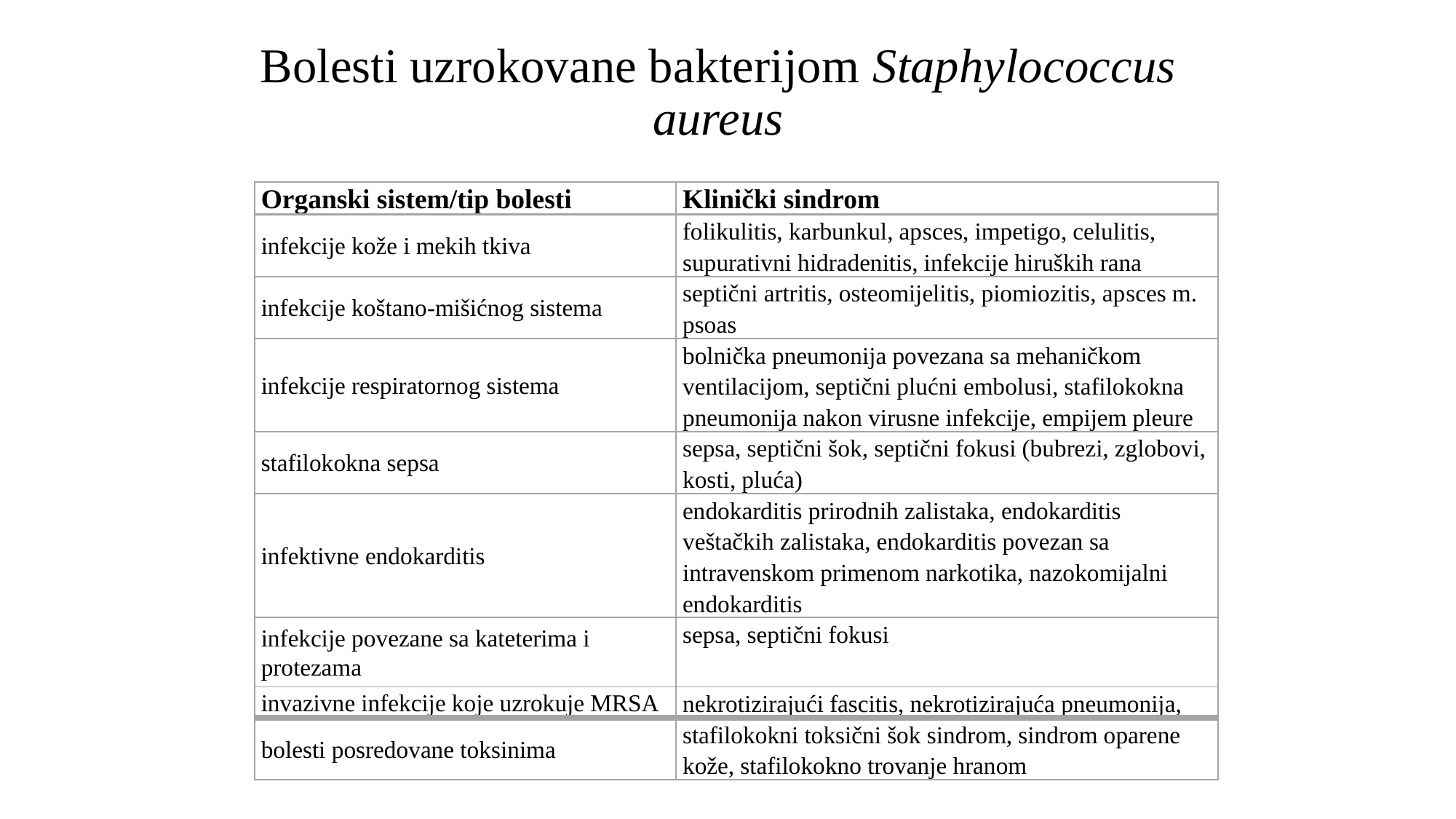

Bolesti uzrokovane bakterijom Staphylococcus aureus
| Organski sistem/tip bolesti | Klinički sindrom |
| --- | --- |
| infekcije kože i mekih tkiva | folikulitis, karbunkul, apsces, impetigo, celulitis, supurativni hidradenitis, infekcije hiruških rana |
| infekcije koštano-mišićnog sistema | septični artritis, osteomijelitis, piomiozitis, apsces m. psoas |
| infekcije respiratornog sistema | bolnička pneumonija povezana sa mehaničkom ventilacijom, septični plućni embolusi, stafilokokna pneumonija nakon virusne infekcije, empijem pleure |
| stafilokokna sepsa | sepsa, septični šok, septični fokusi (bubrezi, zglobovi, kosti, pluća) |
| infektivne endokarditis | endokarditis prirodnih zalistaka, endokarditis veštačkih zalistaka, endokarditis povezan sa intravenskom primenom narkotika, nazokomijalni endokarditis |
| infekcije povezane sa kateterima i protezama | sepsa, septični fokusi |
| invazivne infekcije koje uzrokuje MRSA | nekrotizirajući fascitis, nekrotizirajuća pneumonija, |
| bolesti posredovane toksinima | stafilokokni toksični šok sindrom, sindrom oparene kože, stafilokokno trovanje hranom |